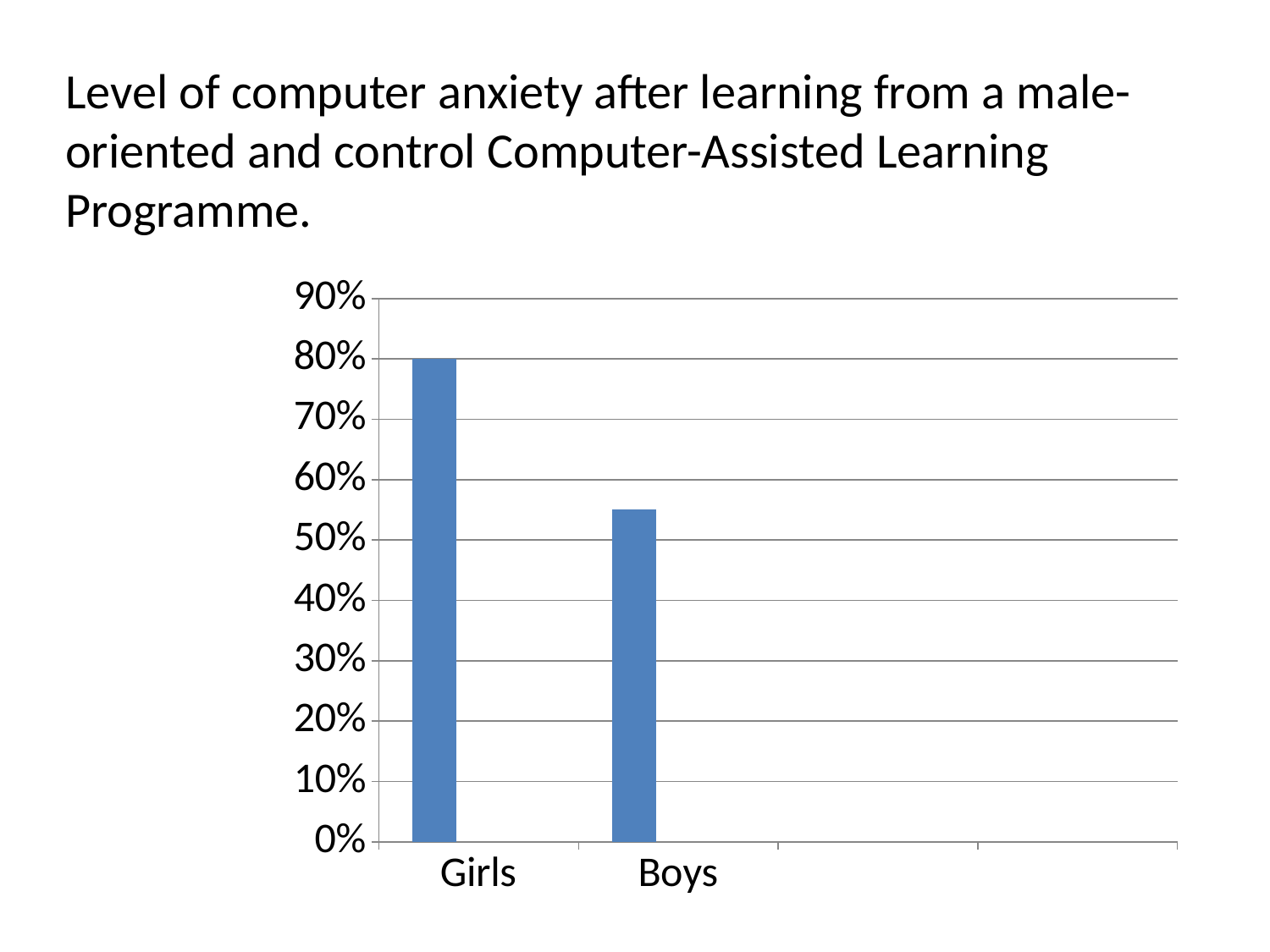

Level of computer anxiety after learning from a male-oriented and control Computer-Assisted Learning Programme.

### Chart

| Category | Series 1 | Column1 | Column2 |
|---|---|---|---|
| Girls | 0.8 | None | None |
| Boys | 0.55 | None | None |